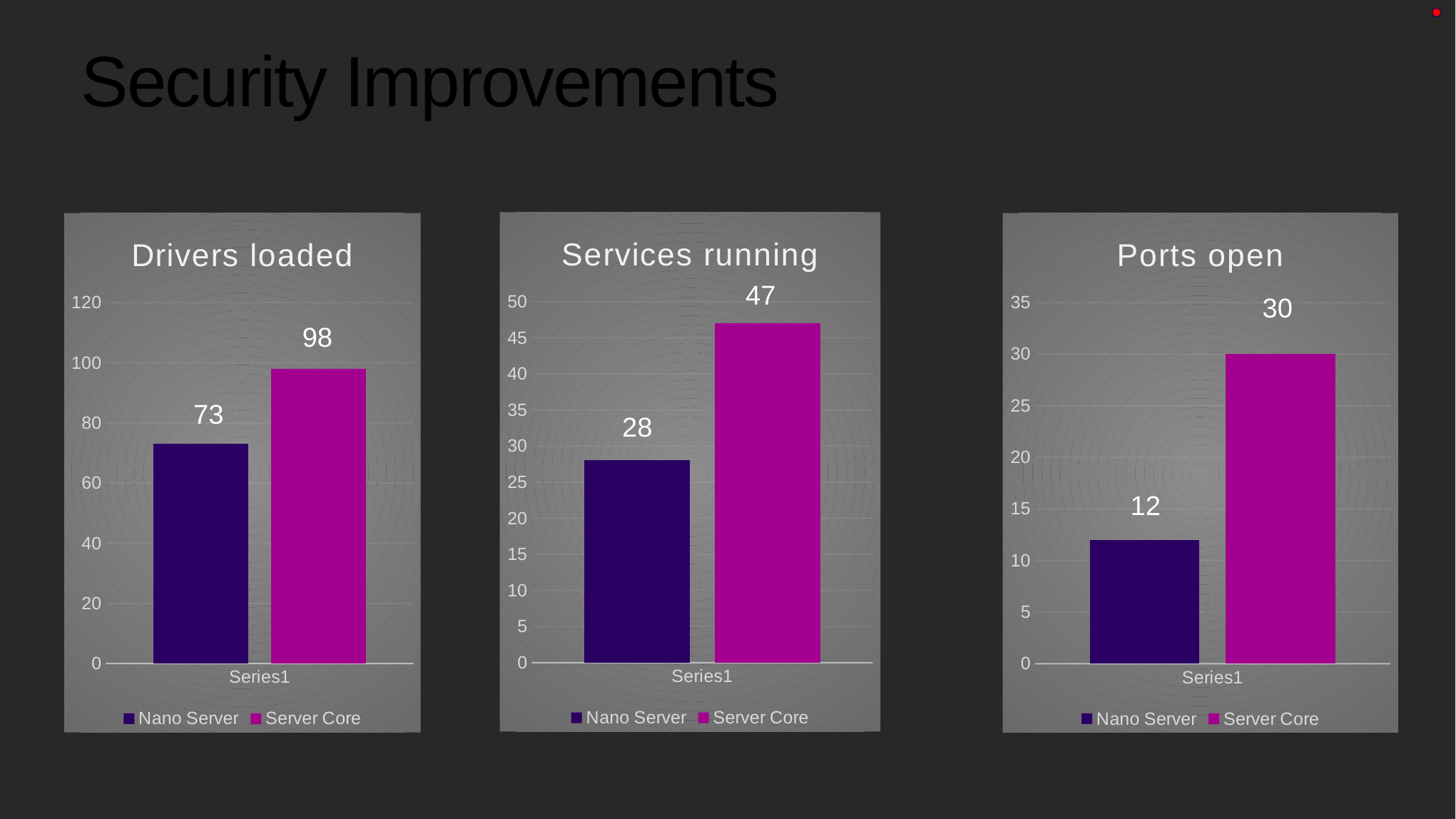

Security Improvements

### Chart: Services running

| Category | Nano Server | Server Core |
|---|---|---|
|  | 28.0 | 47.0 |

### Chart: Drivers loaded

| Category | Nano Server | Server Core |
|---|---|---|
|  | 73.0 | 98.0 |

### Chart: Ports open

| Category | Nano Server | Server Core |
|---|---|---|
|  | 12.0 | 30.0 |
47
30
98
73
28
12